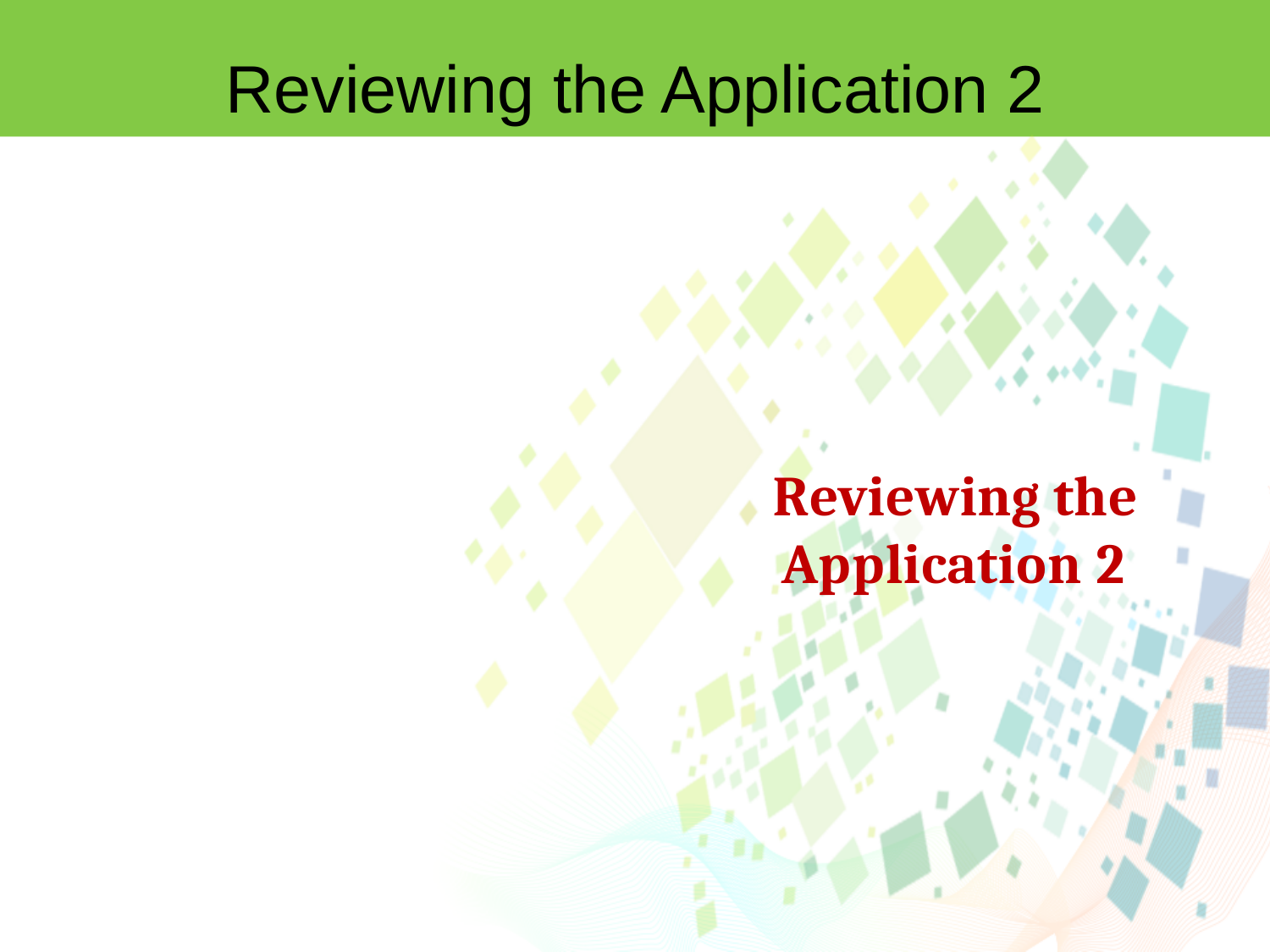

Reviewing the Application 2
Reviewing the Application 2